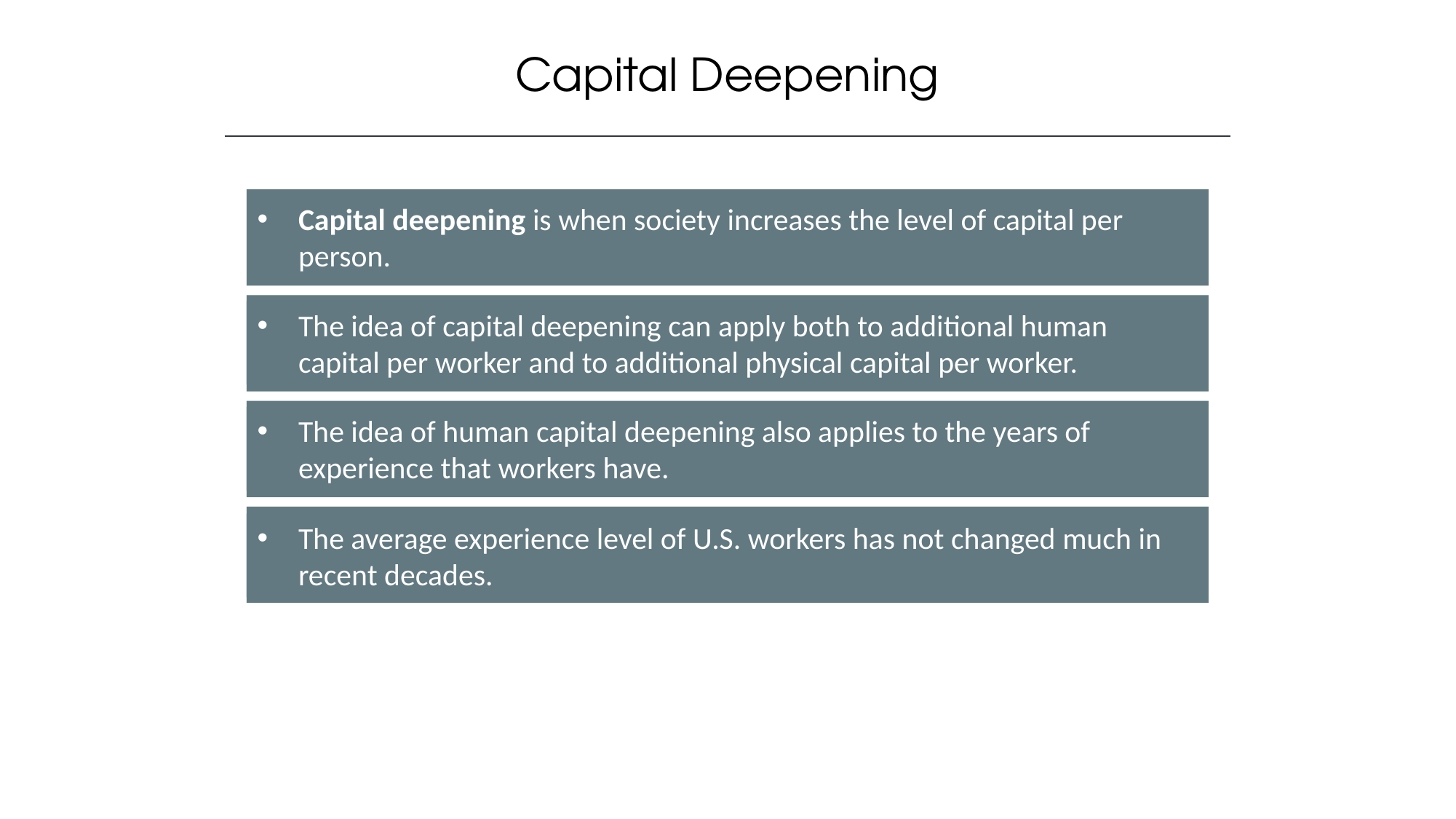

Capital Deepening
HAWKES LEARNING

Capital deepening is when society increases the level of capital per person.

The idea of capital deepening can apply both to additional human capital per worker and to additional physical capital per worker.

The idea of human capital deepening also applies to the years of experience that workers have.

The average experience level of U.S. workers has not changed much in recent decades.